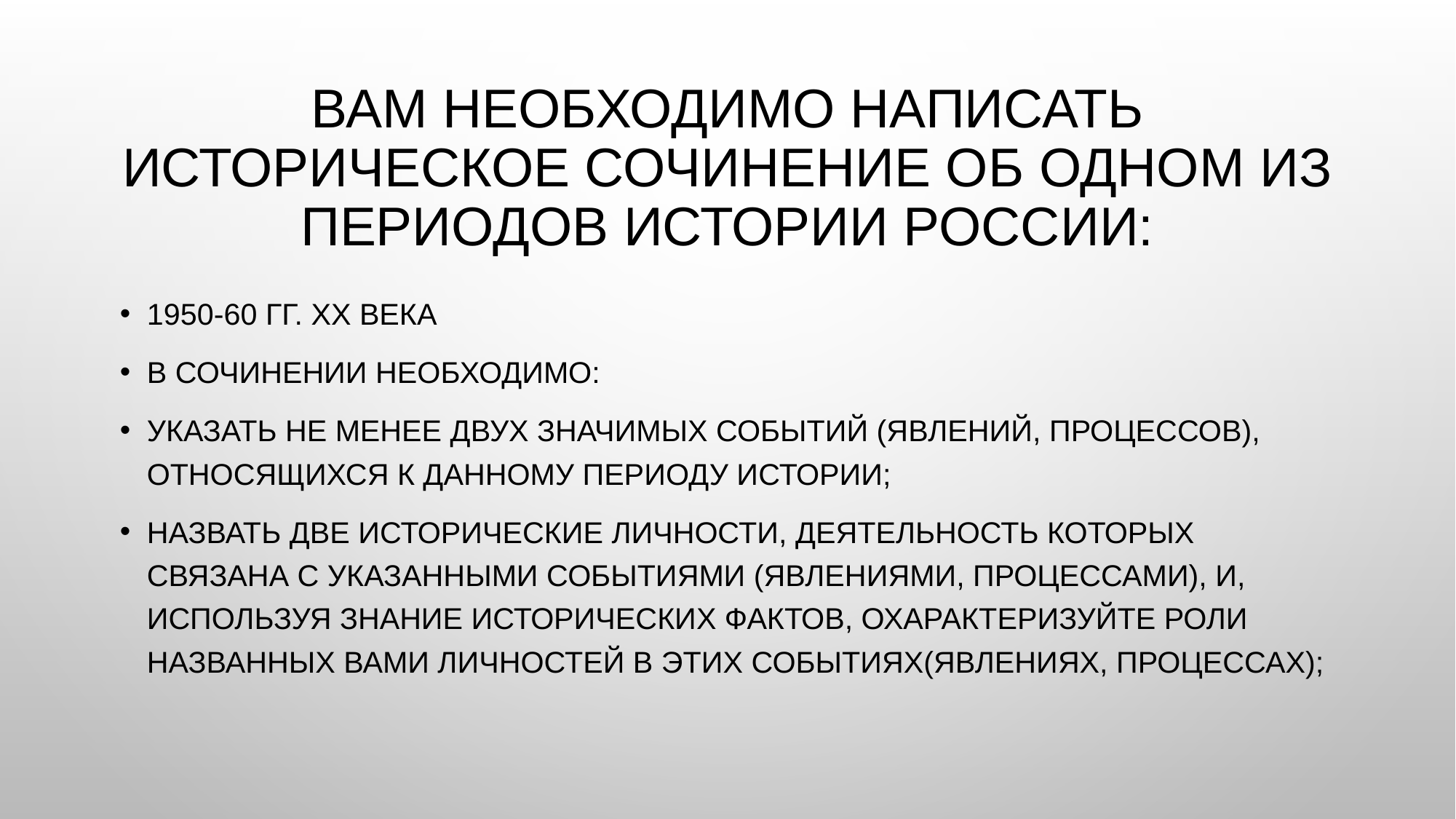

# Вам необходимо написать историческое сочинение об одном из периодов истории России:
1950-60 гг. ХХ века
В сочинении необходимо:
Указать не менее двух значимых событий (явлений, процессов), относящихся к данному периоду истории;
Назвать две исторические личности, деятельность которых связана с указанными событиями (явлениями, процессами), и, используя знание исторических фактов, охарактеризуйте роли названных Вами личностей в этих событиях(явлениях, процессах);